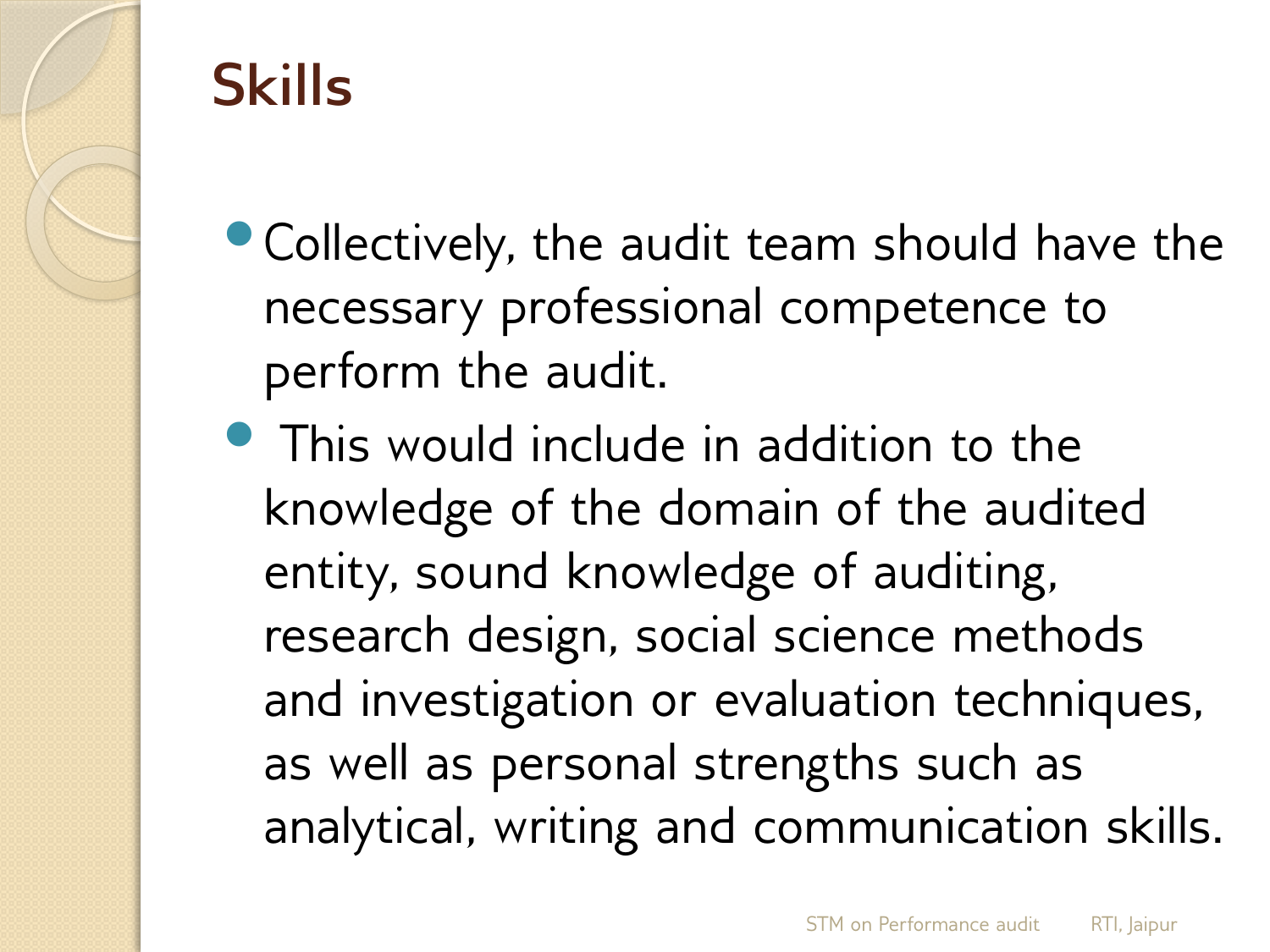

# Skills
Collectively, the audit team should have the necessary professional competence to perform the audit.
 This would include in addition to the knowledge of the domain of the audited entity, sound knowledge of auditing, research design, social science methods and investigation or evaluation techniques, as well as personal strengths such as analytical, writing and communication skills.
STM on Performance audit        RTI, Jaipur